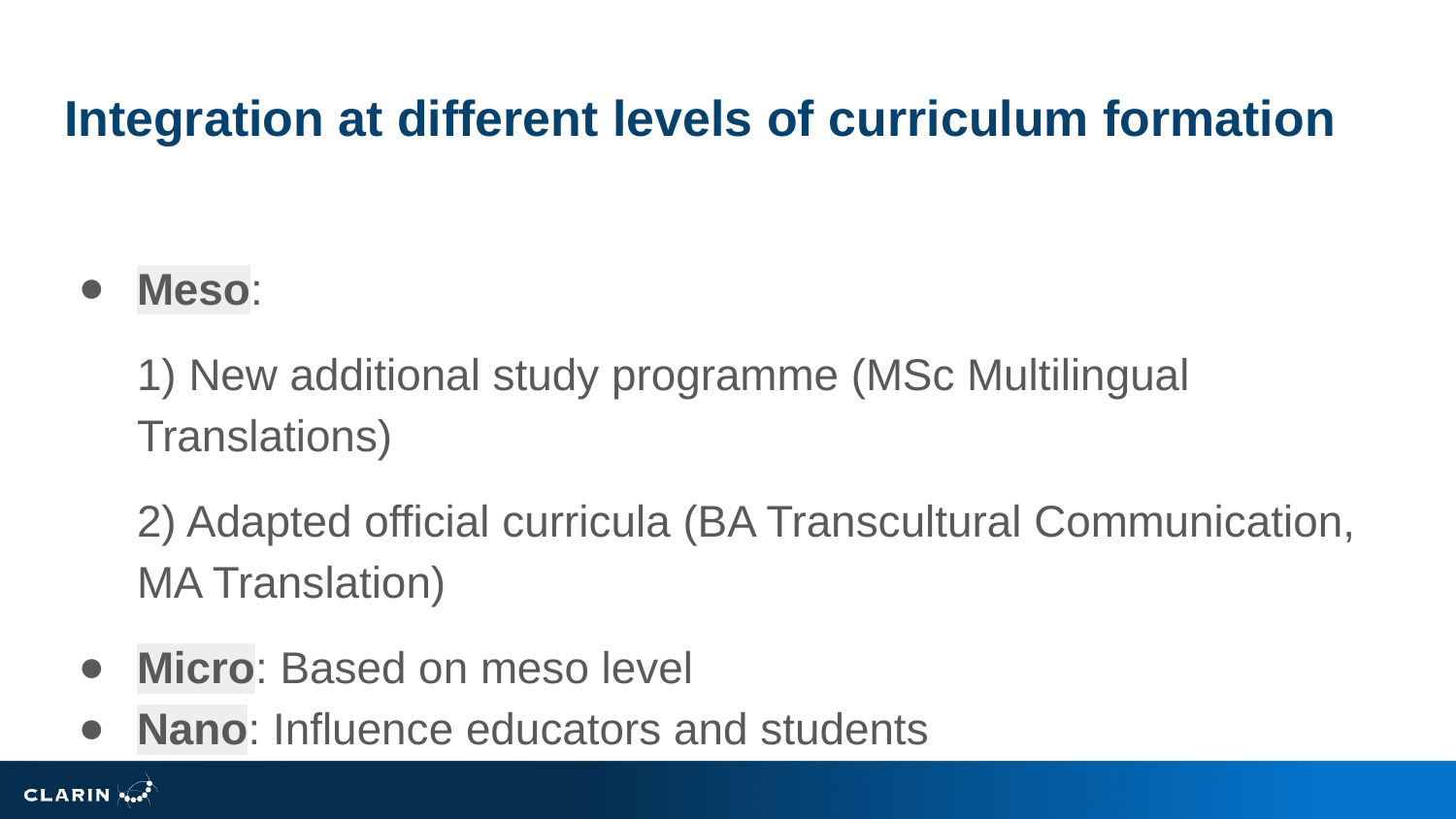

# Integration at different levels of curriculum formation
Meso:
1) New additional study programme (MSc Multilingual Translations)
2) Adapted official curricula (BA Transcultural Communication, MA Translation)
Micro: Based on meso level
Nano: Influence educators and students